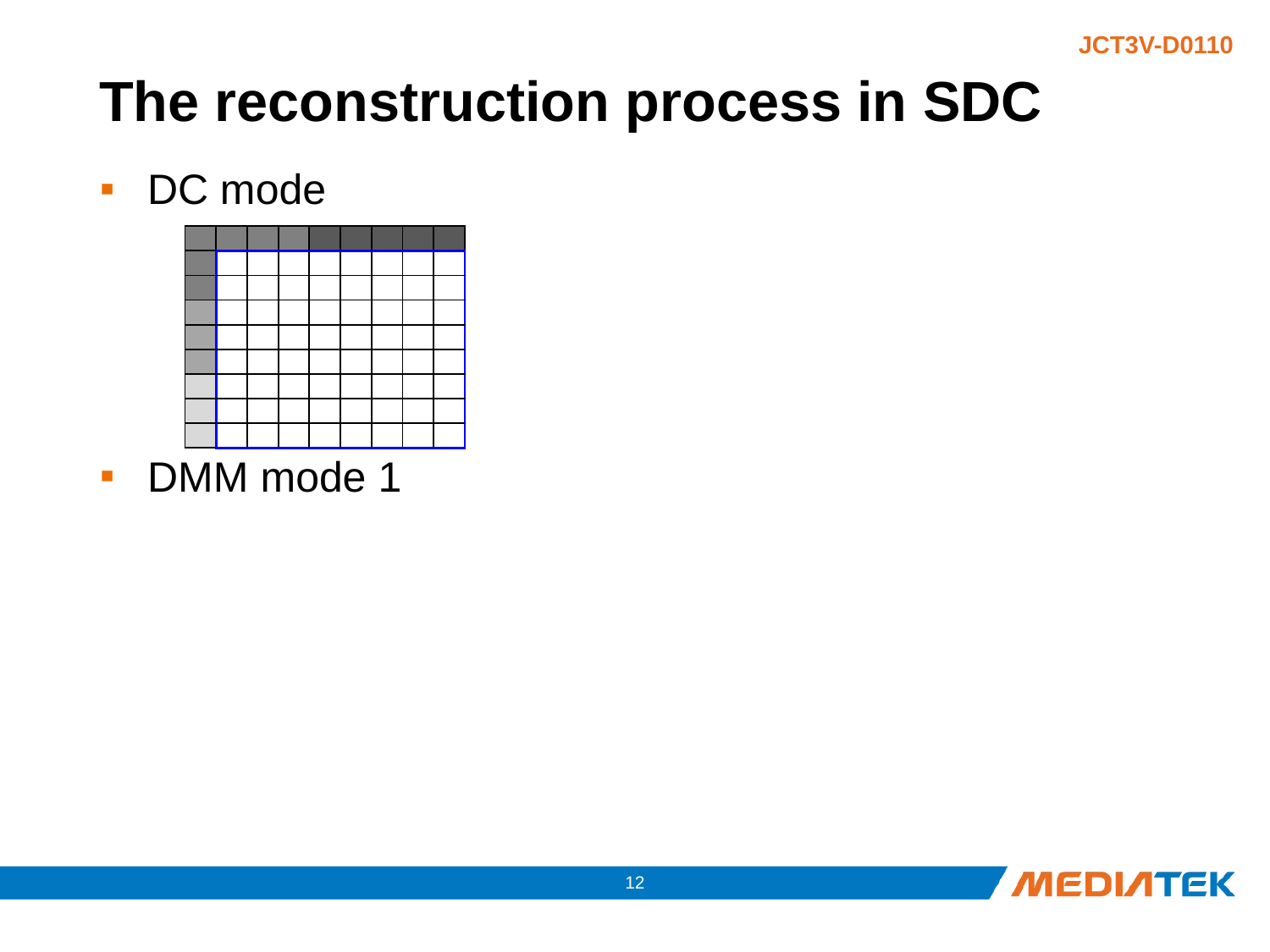

# The reconstruction process in SDC
DC mode

DMM mode 1
|  |  |  |  |  |  |  |  |  |
| --- | --- | --- | --- | --- | --- | --- | --- | --- |
|  |  |  |  |  |  |  |  |  |
|  |  |  |  |  |  |  |  |  |
|  |  |  |  |  |  |  |  |  |
|  |  |  |  |  |  |  |  |  |
|  |  |  |  |  |  |  |  |  |
|  |  |  |  |  |  |  |  |  |
|  |  |  |  |  |  |  |  |  |
|  |  |  |  |  |  |  |  |  |
12